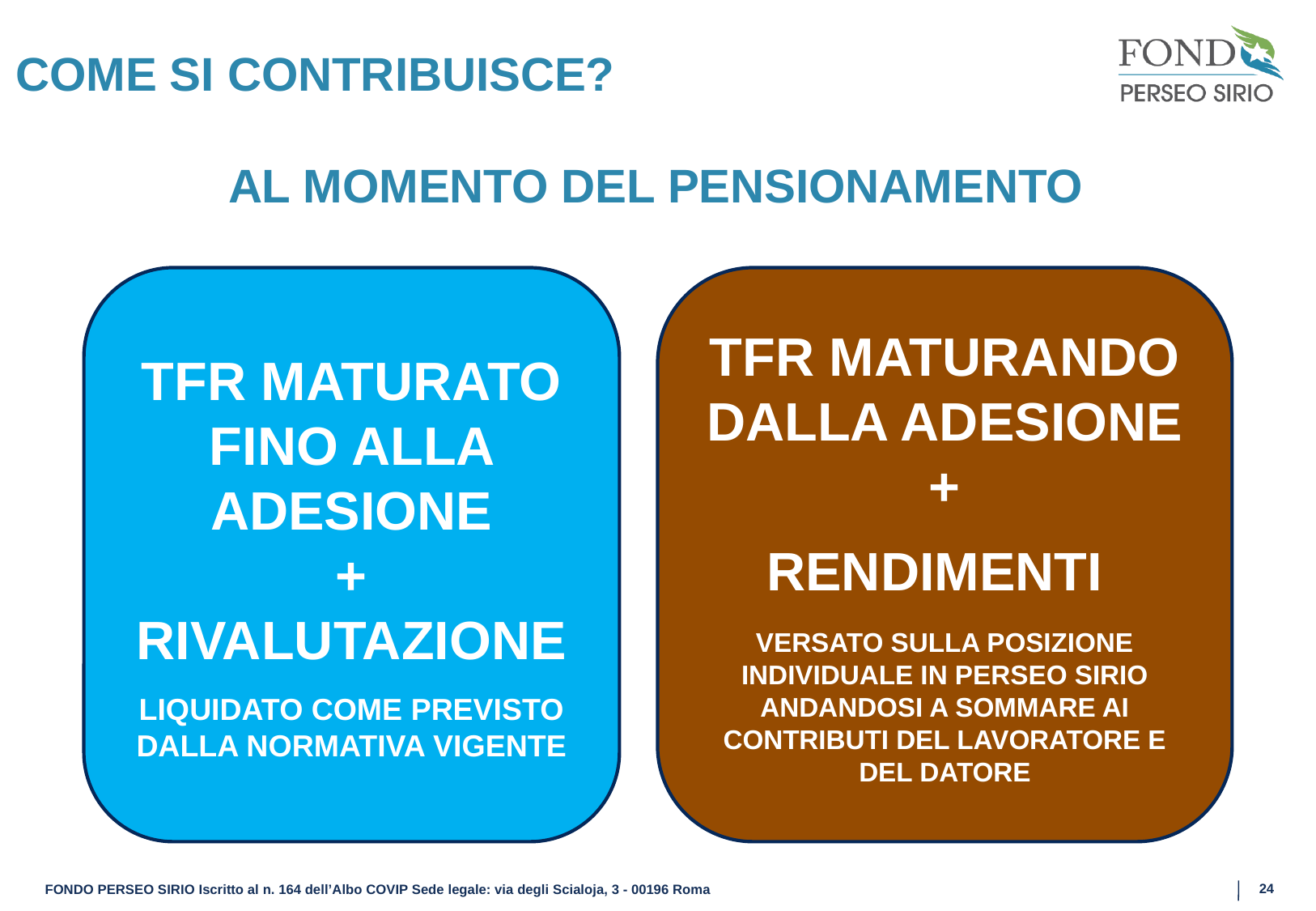

COME SI CONTRIBUISCE?
AL MOMENTO DEL PENSIONAMENTO
TFR MATURATO FINO ALLA ADESIONE
+
RIVALUTAZIONE

LIQUIDATO COME PREVISTO DALLA NORMATIVA VIGENTE
TFR MATURANDO DALLA ADESIONE
+
RENDIMENTI

VERSATO SULLA POSIZIONE INDIVIDUALE IN PERSEO SIRIO ANDANDOSI A SOMMARE AI CONTRIBUTI DEL LAVORATORE E DEL DATORE
24
FONDO PERSEO SIRIO Iscritto al n. 164 dell’Albo COVIP Sede legale: via degli Scialoja, 3 - 00196 Roma